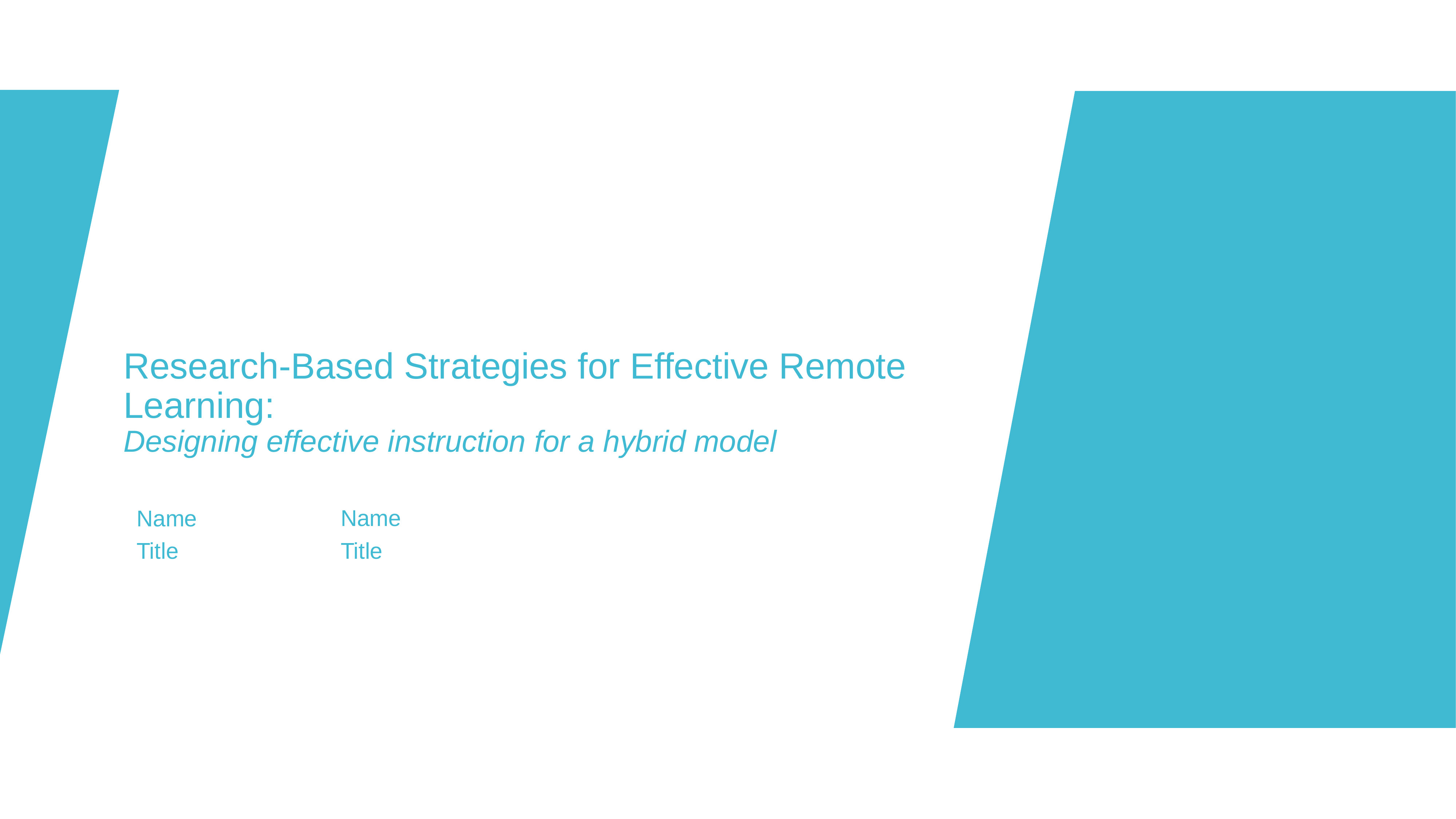

# Title page

Research-Based Strategies for Effective Remote Learning:
Designing effective instruction for a hybrid model
Name
Title

Name
Title